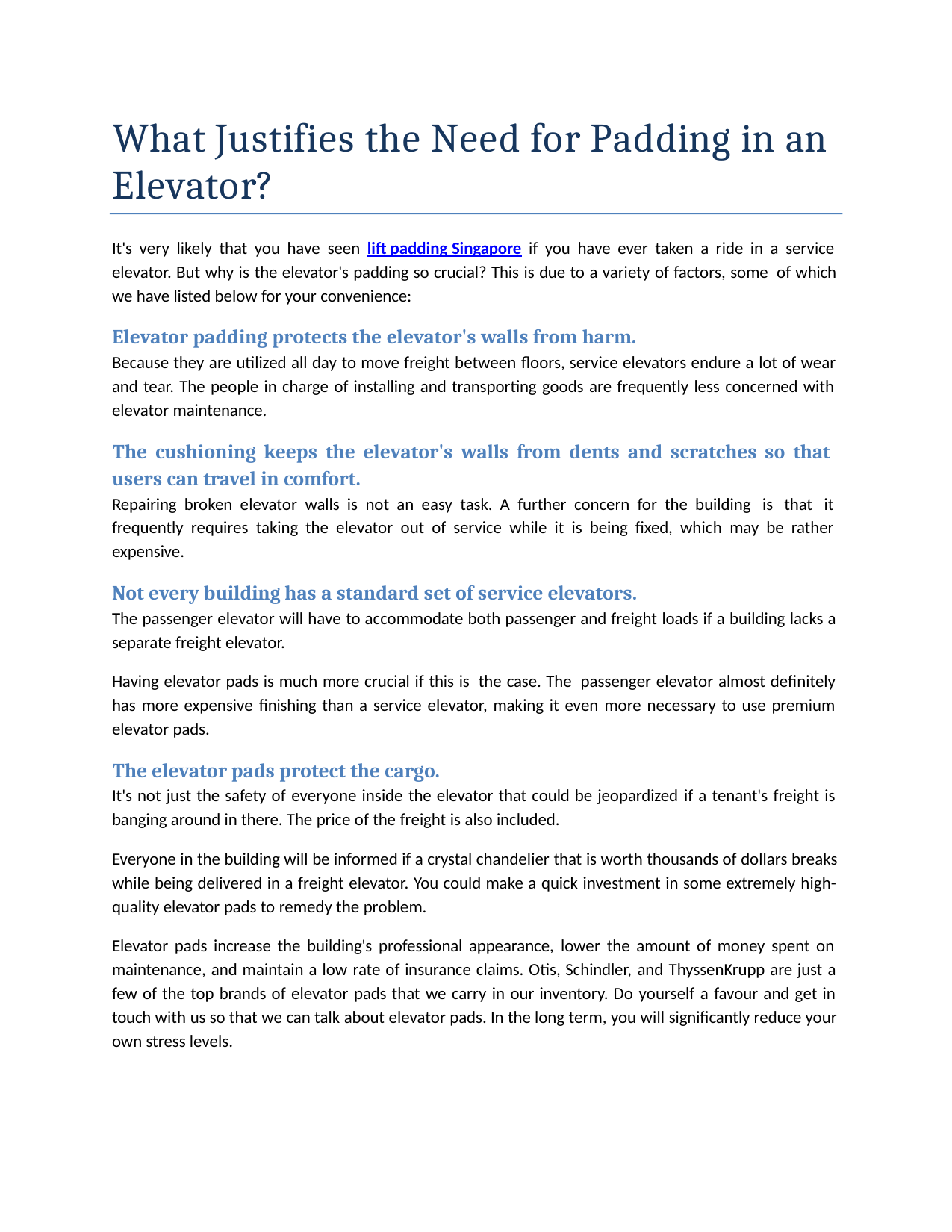

# What Justifies the Need for Padding in an  Elevator?

It's very likely that you have seen lift padding Singapore if you have ever taken a ride in a service  elevator. But why is the elevator's padding so crucial? This is due to a variety of factors, some of which  we have listed below for your convenience:

Elevator padding protects the elevator's walls from harm.
Because they are utilized all day to move freight between floors, service elevators endure a lot of wear  and tear. The people in charge of installing and transporting goods are frequently less concerned with
elevator maintenance.

The cushioning keeps the elevator's walls from dents and scratches so that  users can travel in comfort.
Repairing broken elevator walls is not an easy task. A further concern for the building is that it  frequently requires taking the elevator out of service while it is being fixed, which may be rather  expensive.

Not every building has a standard set of service elevators.
The passenger elevator will have to accommodate both passenger and freight loads if a building lacks a  separate freight elevator.

Having elevator pads is much more crucial if this is the case. The passenger elevator almost definitely  has more expensive finishing than a service elevator, making it even more necessary to use premium  elevator pads.

The elevator pads protect the cargo.
It's not just the safety of everyone inside the elevator that could be jeopardized if a tenant's freight is  banging around in there. The price of the freight is also included.

Everyone in the building will be informed if a crystal chandelier that is worth thousands of dollars breaks  while being delivered in a freight elevator. You could make a quick investment in some extremely high-  quality elevator pads to remedy the problem.

Elevator pads increase the building's professional appearance, lower the amount of money spent on  maintenance, and maintain a low rate of insurance claims. Otis, Schindler, and ThyssenKrupp are just a  few of the top brands of elevator pads that we carry in our inventory. Do yourself a favour and get in  touch with us so that we can talk about elevator pads. In the long term, you will significantly reduce your  own stress levels.